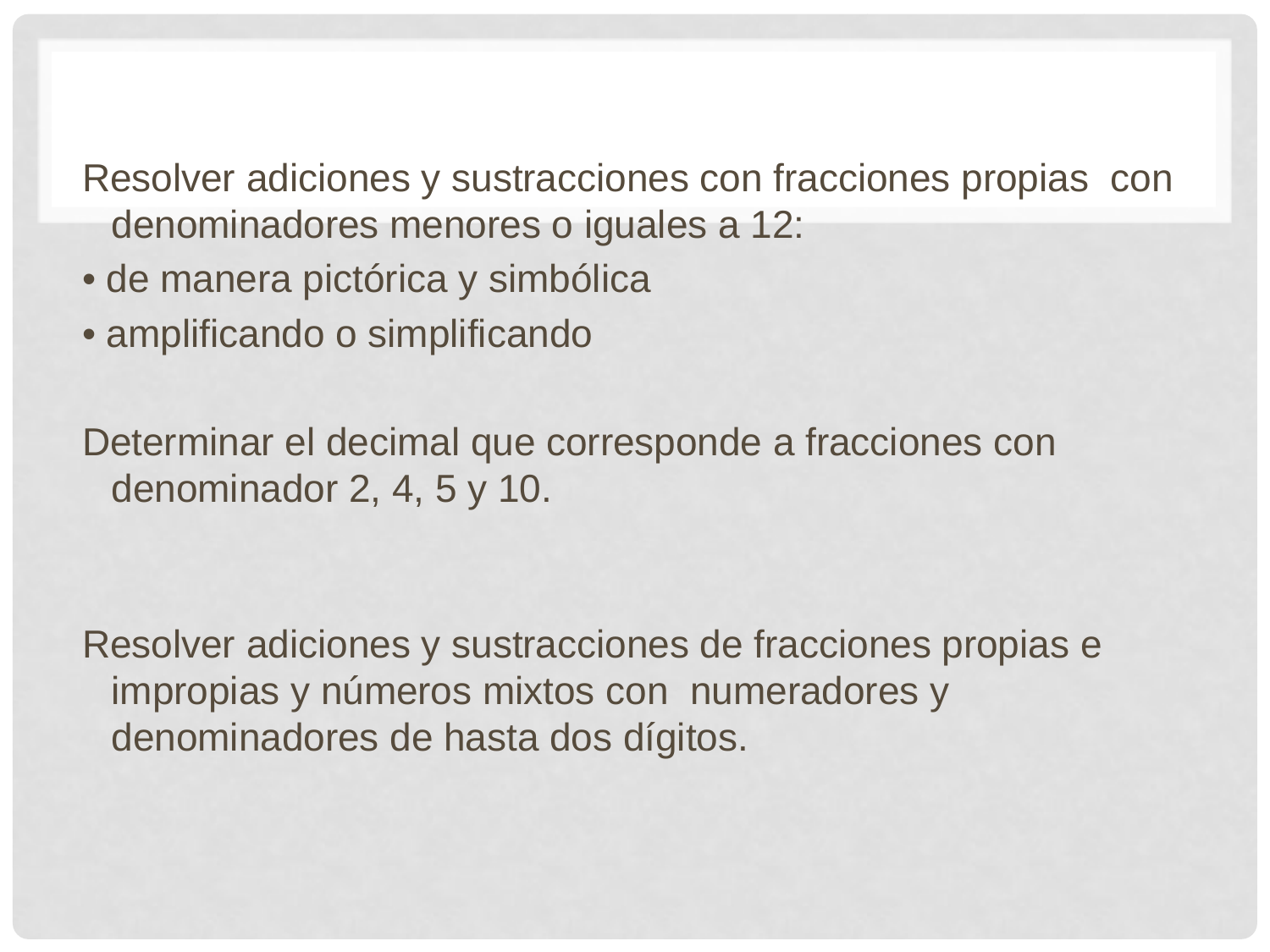

Resolver adiciones y sustracciones con fracciones propias  con denominadores menores o iguales a 12:
• de manera pictórica y simbólica
• amplificando o simplificando

Determinar el decimal que corresponde a fracciones con denominador 2, 4, 5 y 10.

Resolver adiciones y sustracciones de fracciones propias e impropias y números mixtos con  numeradores y denominadores de hasta dos dígitos.